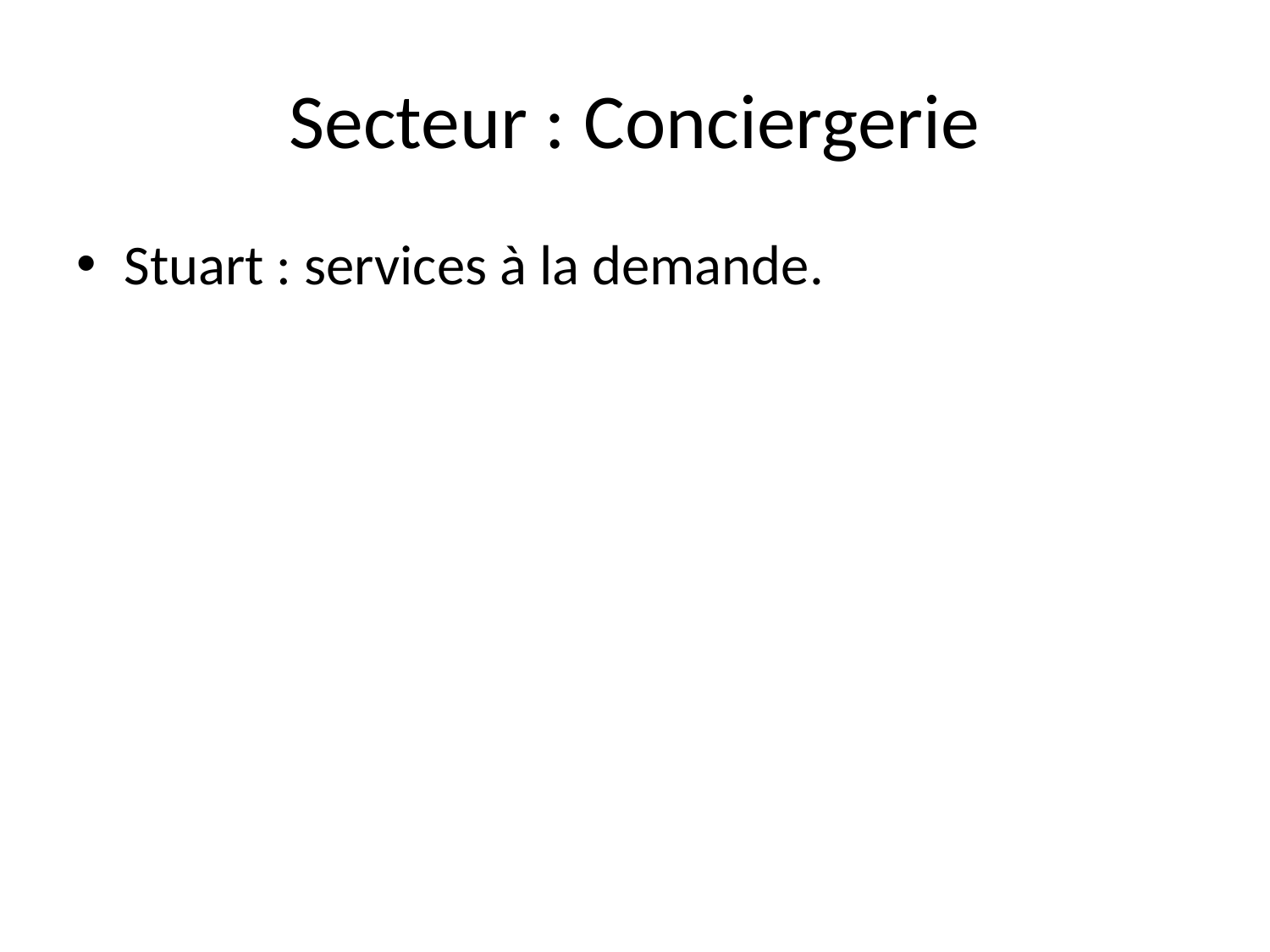

# Secteur : Conciergerie
Stuart : services à la demande.